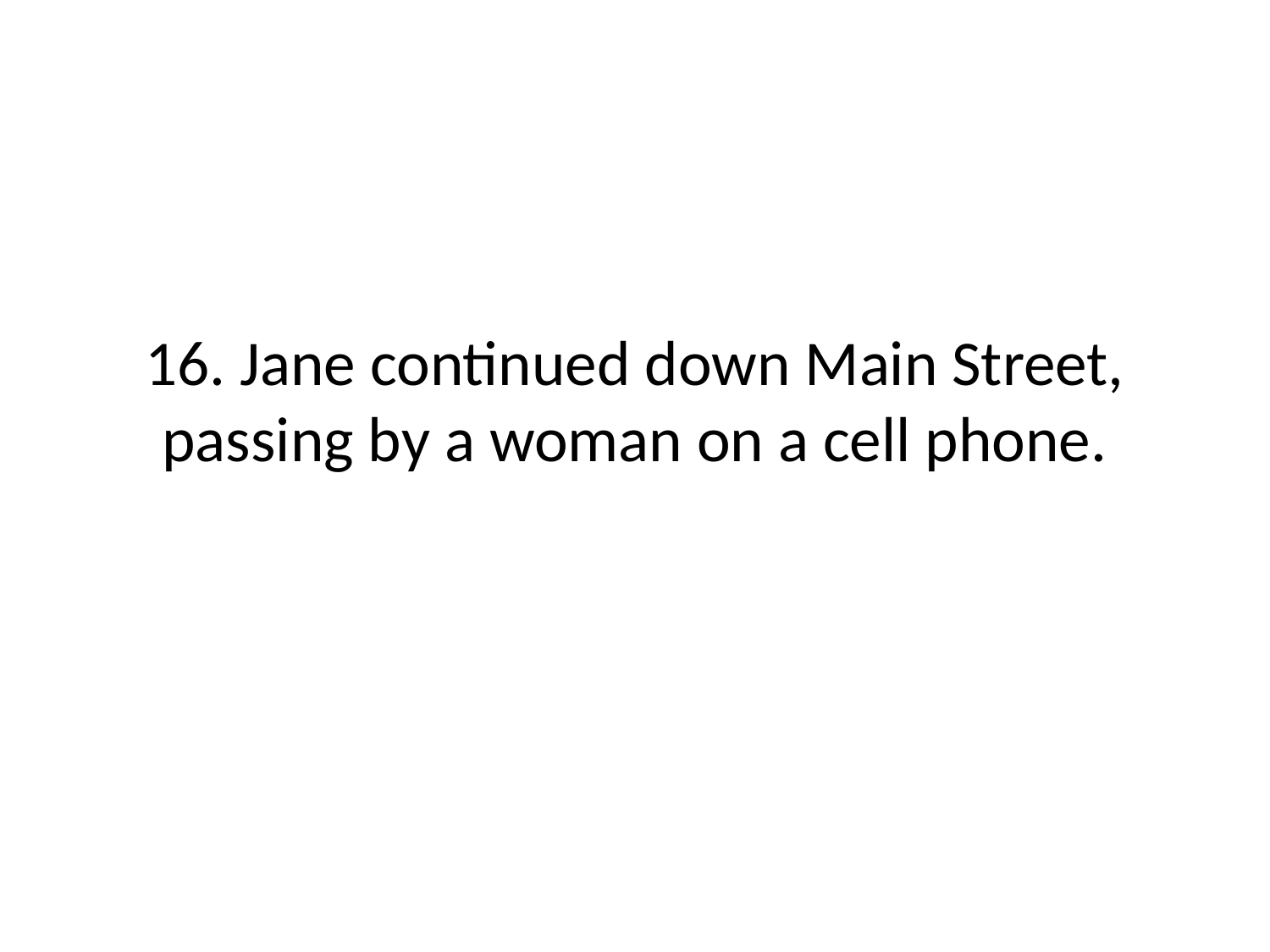

# 16. Jane continued down Main Street, passing by a woman on a cell phone.